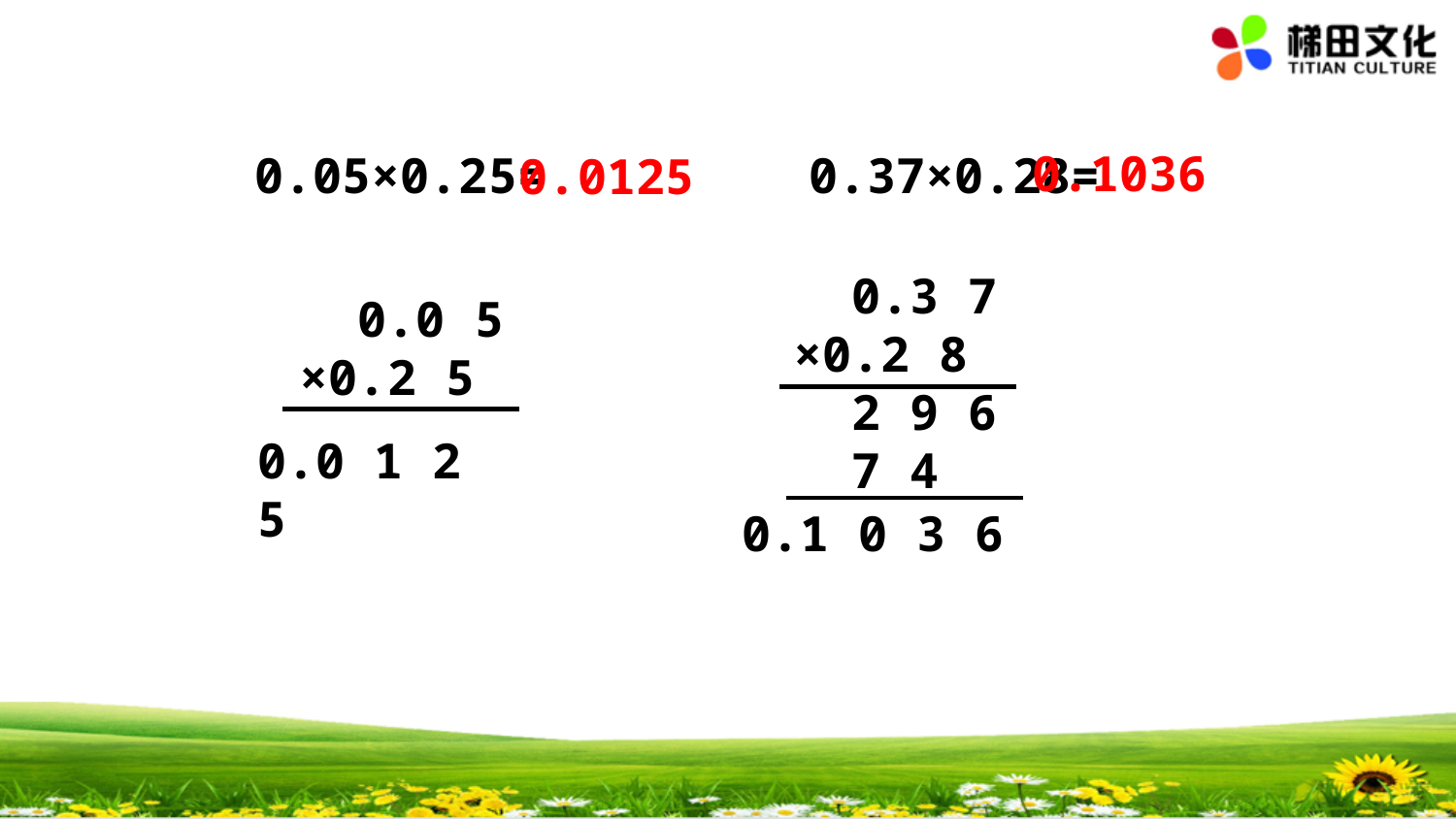

0.1036
0.05×0.25=         0.37×0.28=
0.0125
  0.3 7
×0.2 8
  2 9 6
  7 4
  0.0 5
×0.2 5
0.0 1 2 5
0.1 0 3 6